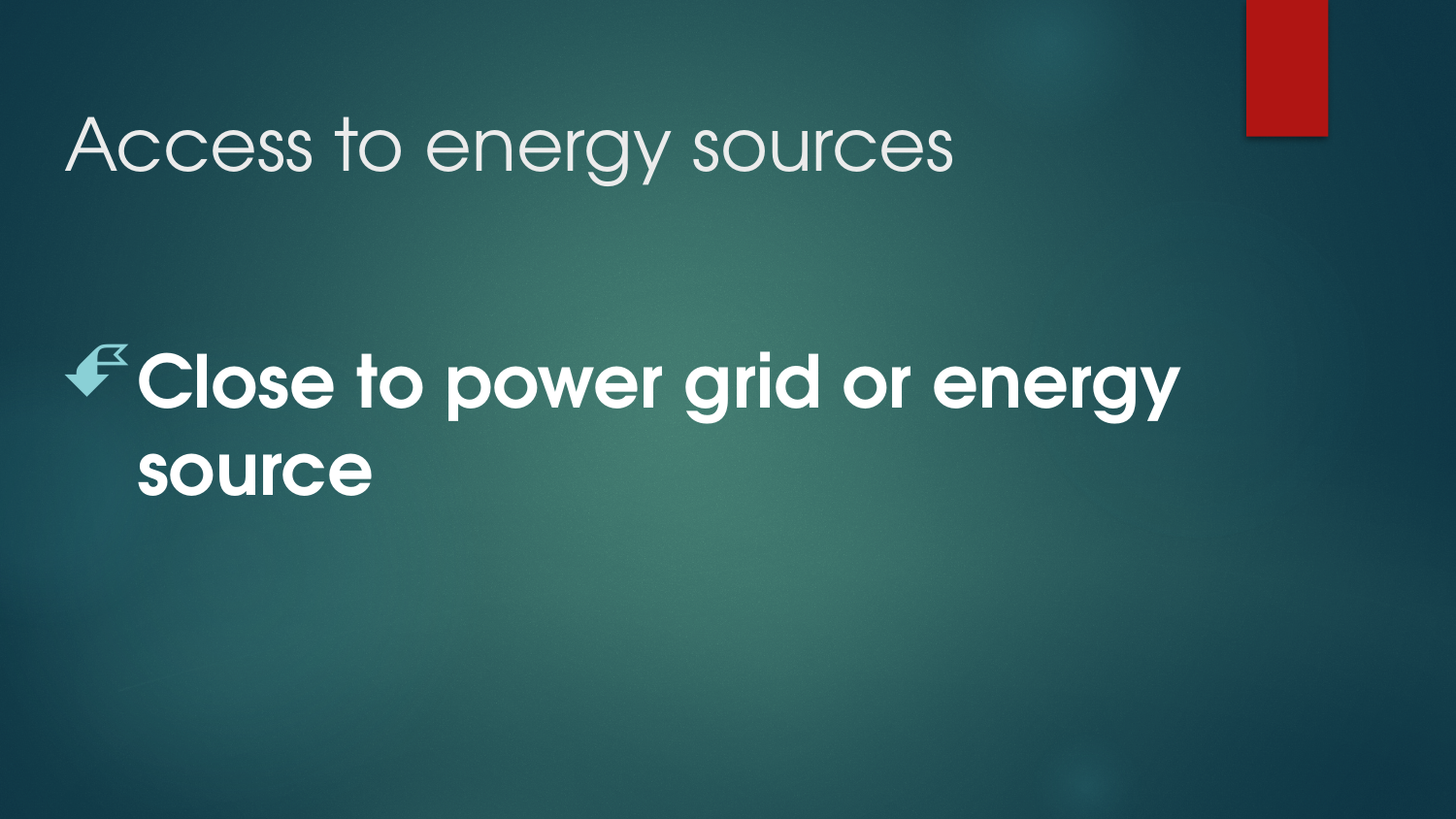

# Access to energy sources

Close to power grid or energy source